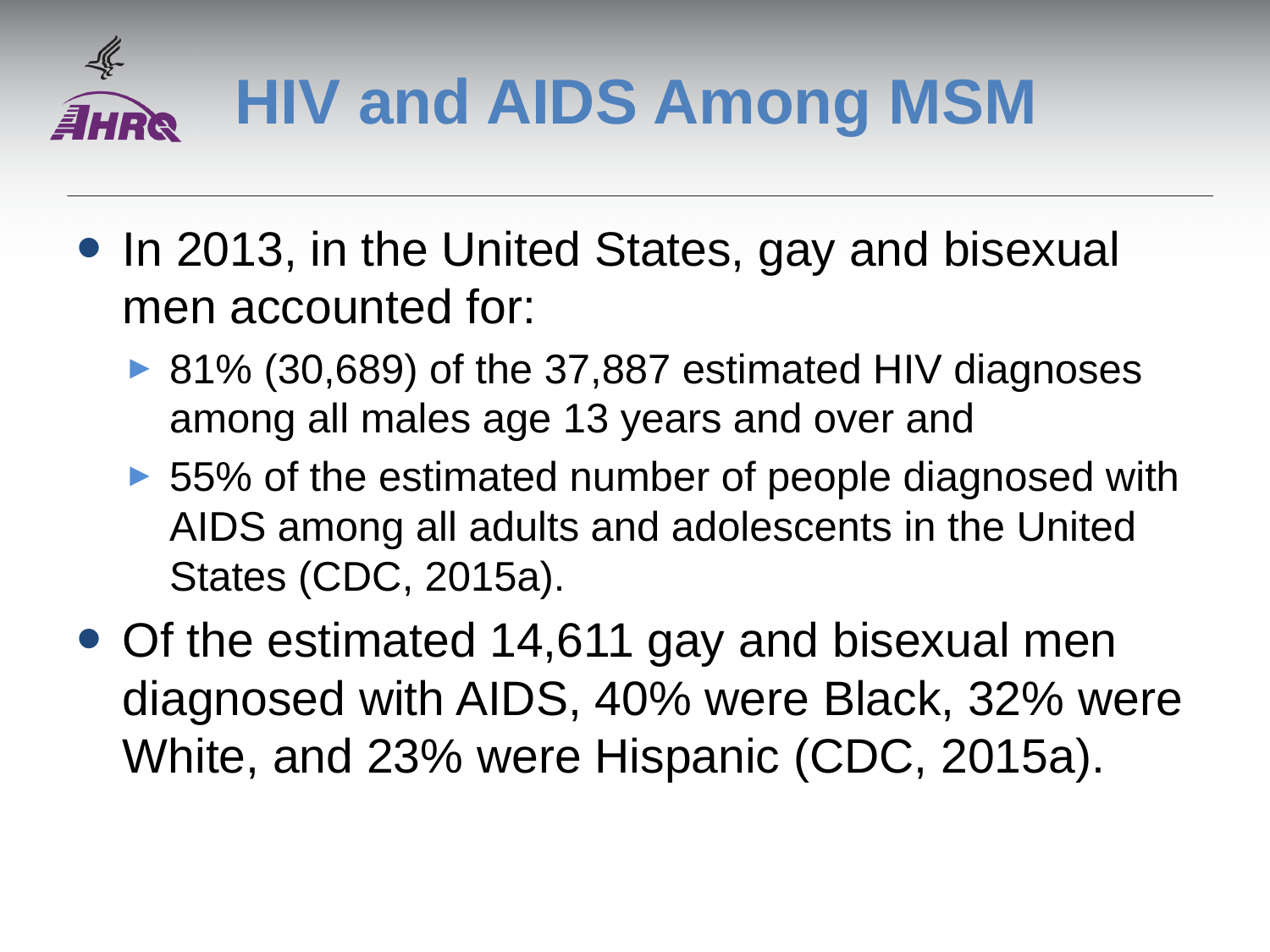

# HIV and AIDS Among MSM
In 2013, in the United States, gay and bisexual men accounted for:
81% (30,689) of the 37,887 estimated HIV diagnoses among all males age 13 years and over and
55% of the estimated number of people diagnosed with AIDS among all adults and adolescents in the United States (CDC, 2015a).
Of the estimated 14,611 gay and bisexual men diagnosed with AIDS, 40% were Black, 32% were White, and 23% were Hispanic (CDC, 2015a).